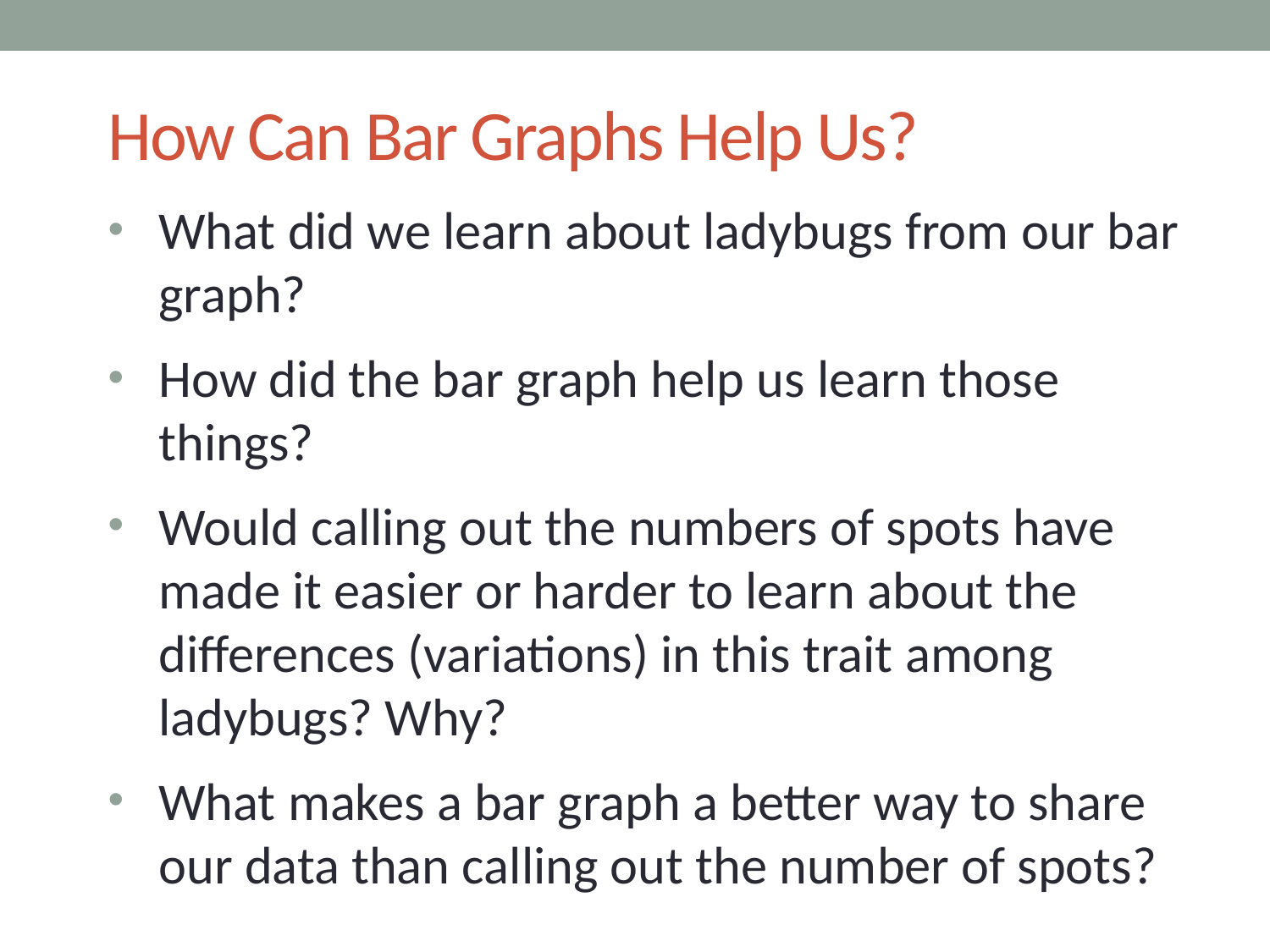

# How Can Bar Graphs Help Us?
What did we learn about ladybugs from our bar graph?
How did the bar graph help us learn those things?
Would calling out the numbers of spots have made it easier or harder to learn about the differences (variations) in this trait among ladybugs? Why?
What makes a bar graph a better way to share our data than calling out the number of spots?